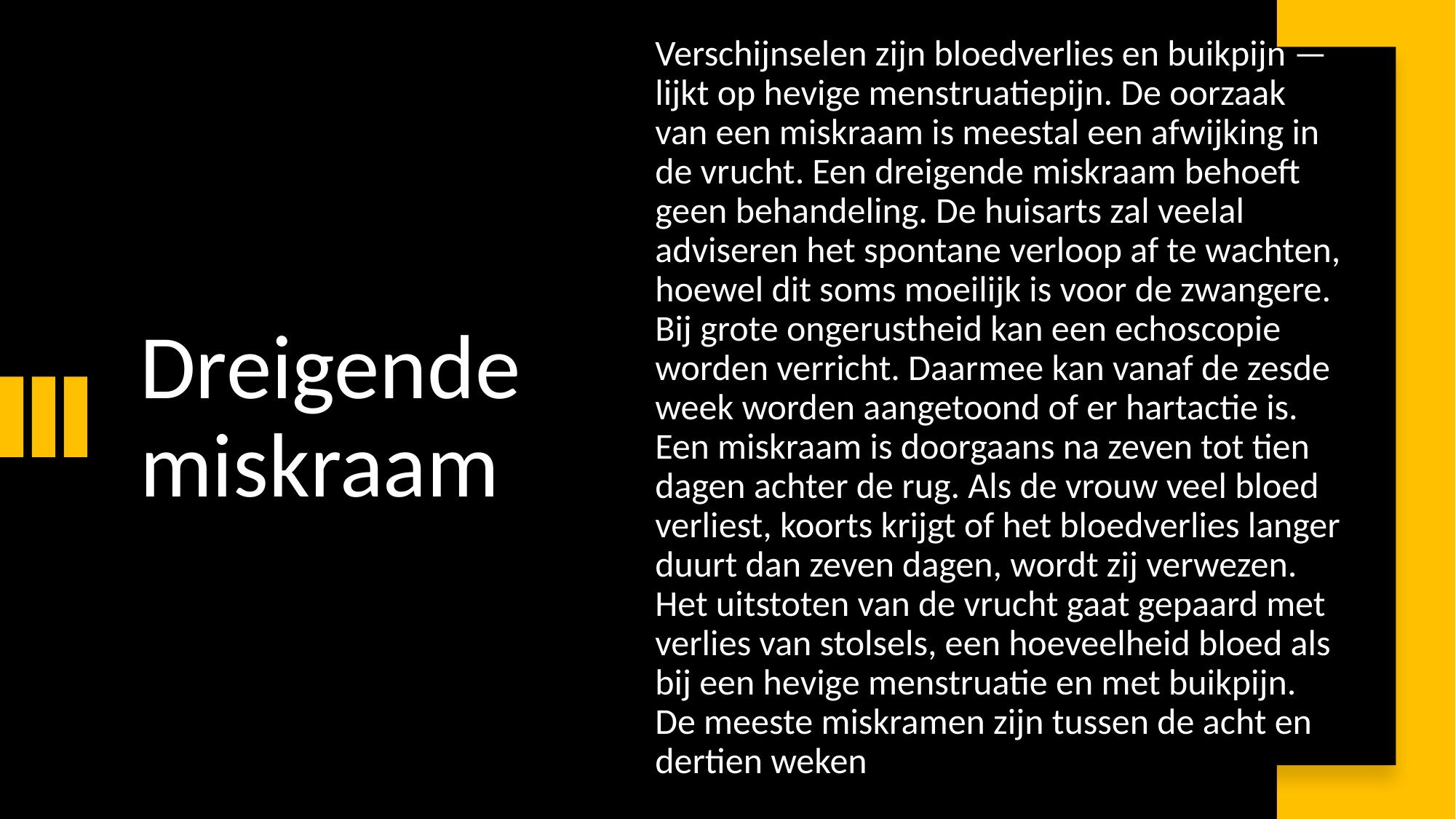

Verschijnselen zijn bloedverlies en buikpijn — lijkt op hevige menstruatiepijn. De oorzaak van een miskraam is meestal een afwijking in de vrucht. Een dreigende miskraam behoeft geen behandeling. De huisarts zal veelal adviseren het spontane verloop af te wachten, hoewel dit soms moeilijk is voor de zwangere. Bij grote ongerustheid kan een echoscopie worden verricht. Daarmee kan vanaf de zesde week worden aangetoond of er hartactie is. Een miskraam is doorgaans na zeven tot tien dagen achter de rug. Als de vrouw veel bloed verliest, koorts krijgt of het bloedverlies langer duurt dan zeven dagen, wordt zij verwezen. Het uitstoten van de vrucht gaat gepaard met verlies van stolsels, een hoeveelheid bloed als bij een hevige menstruatie en met buikpijn. De meeste miskramen zijn tussen de acht en dertien weken
# Dreigende miskraam